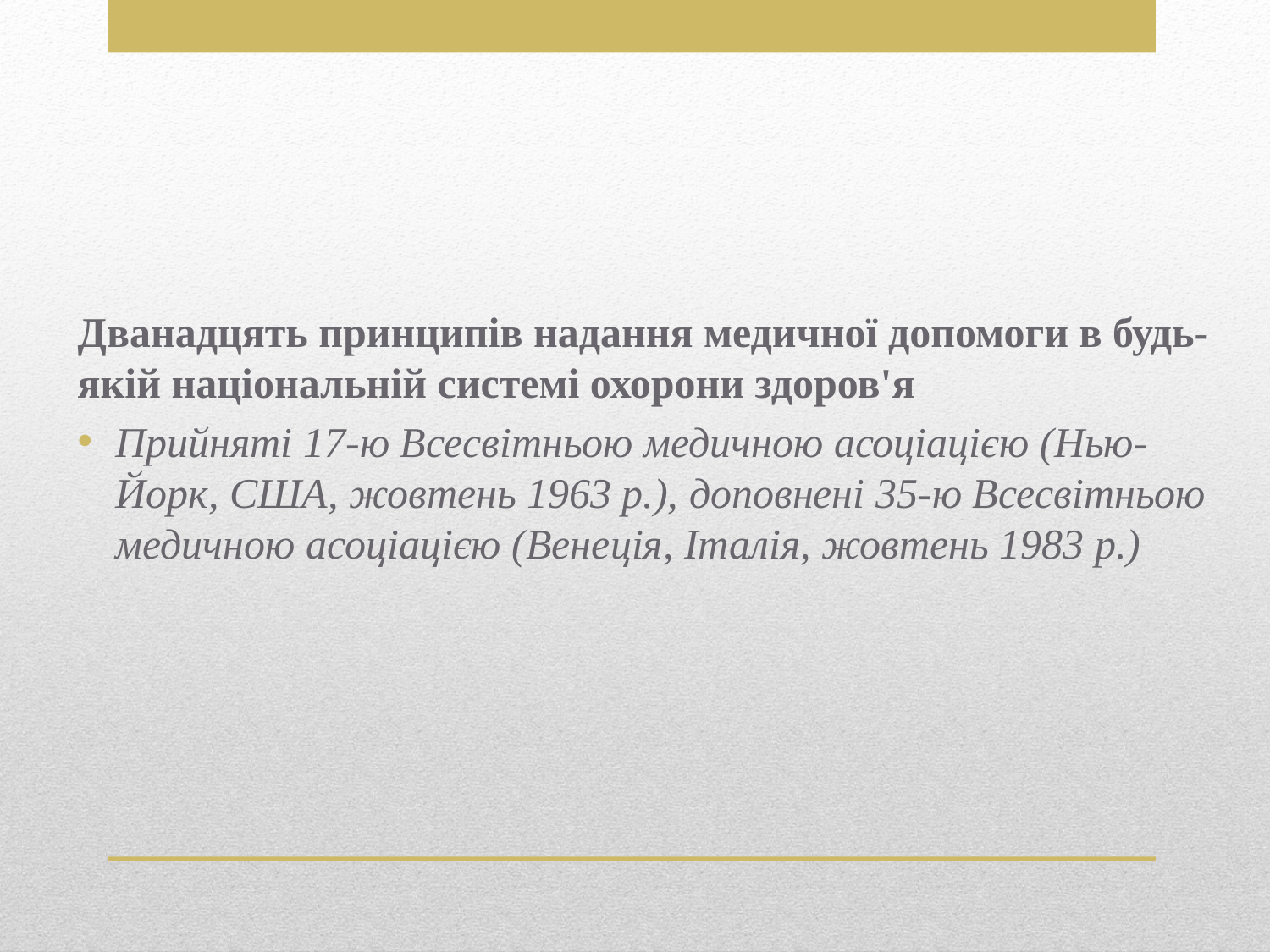

Дванадцять принципів надання медичної допомоги в будь-якій національній системі охорони здоров'я
Прийняті 17-ю Всесвітньою медичною асоціацією (Нью-Йорк, США, жовтень 1963 р.), доповнені 35-ю Всесвітньою медичною асоціацією (Венеція, Італія, жовтень 1983 р.)